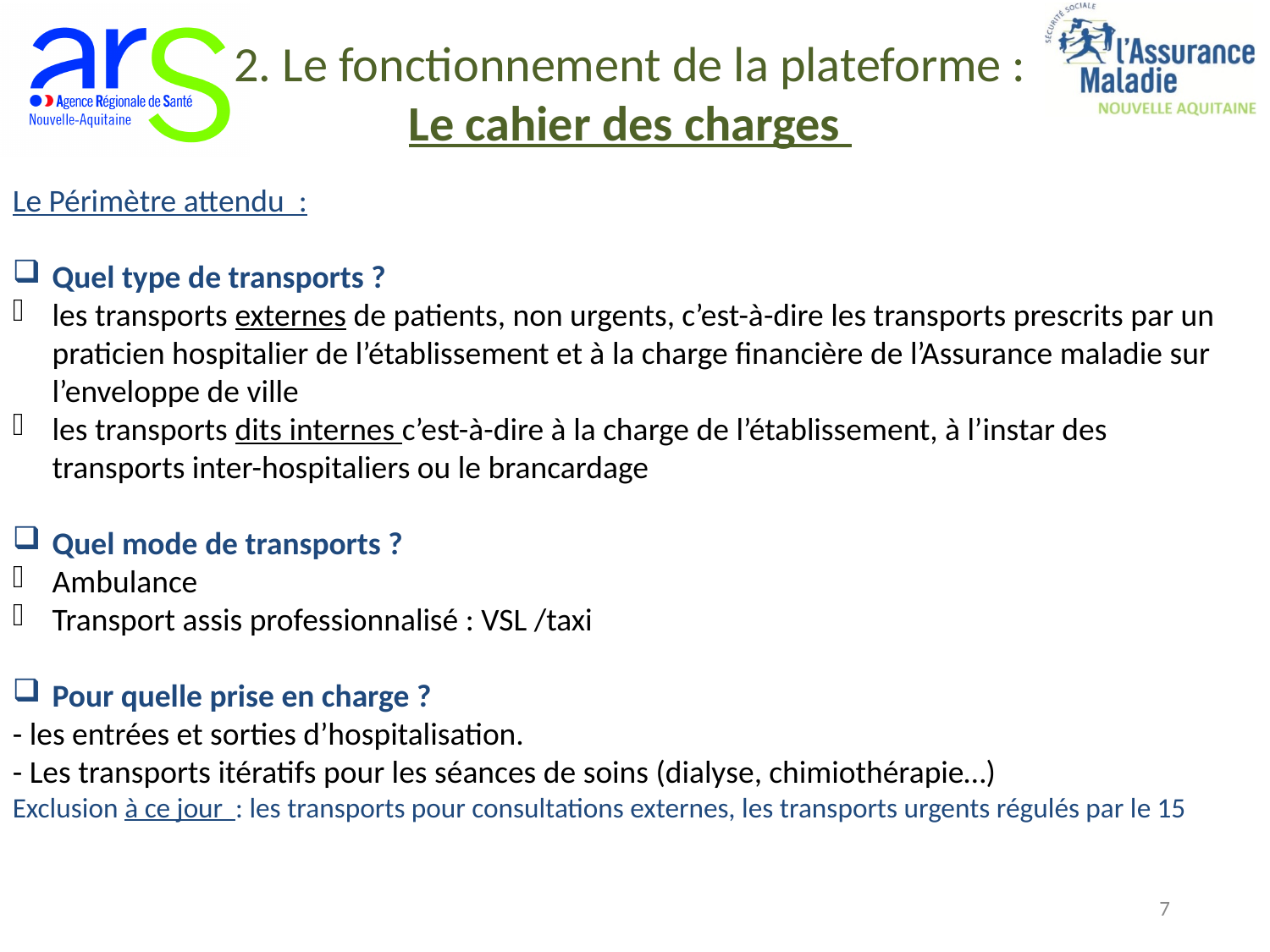

2. Le fonctionnement de la plateforme :
Le cahier des charges

Le Périmètre attendu  :

Quel type de transports ?
les transports externes de patients, non urgents, c’est-à-dire les transports prescrits par un praticien hospitalier de l’établissement et à la charge financière de l’Assurance maladie sur l’enveloppe de ville
les transports dits internes c’est-à-dire à la charge de l’établissement, à l’instar des transports inter-hospitaliers ou le brancardage

Quel mode de transports ?
Ambulance
Transport assis professionnalisé : VSL /taxi

Pour quelle prise en charge ?
- les entrées et sorties d’hospitalisation.
- Les transports itératifs pour les séances de soins (dialyse, chimiothérapie…)
Exclusion à ce jour  : les transports pour consultations externes, les transports urgents régulés par le 15

7